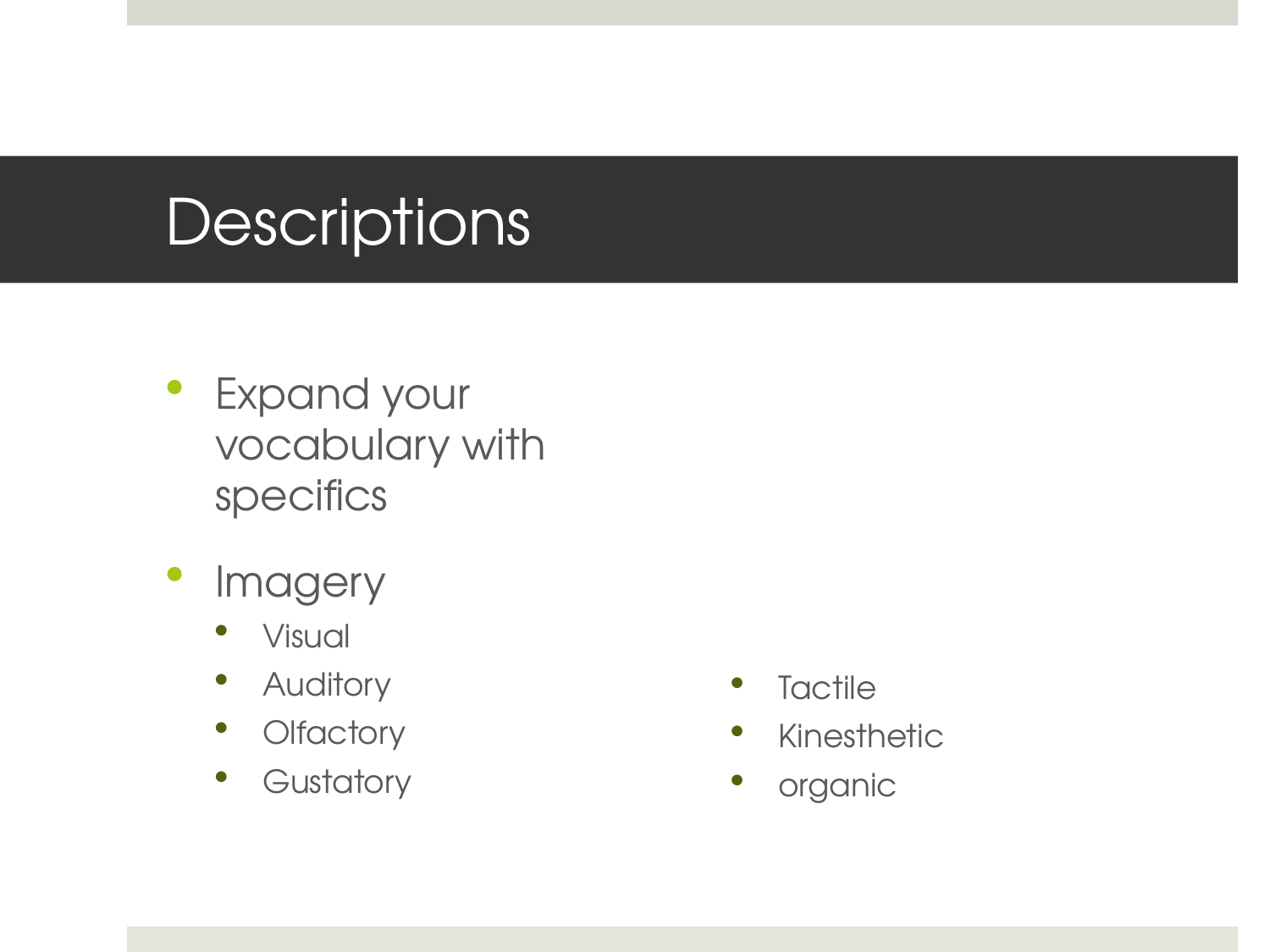

# Descriptions
Expand your vocabulary with specifics
Imagery
Visual
Auditory
Olfactory
Gustatory

Tactile
Kinesthetic
organic